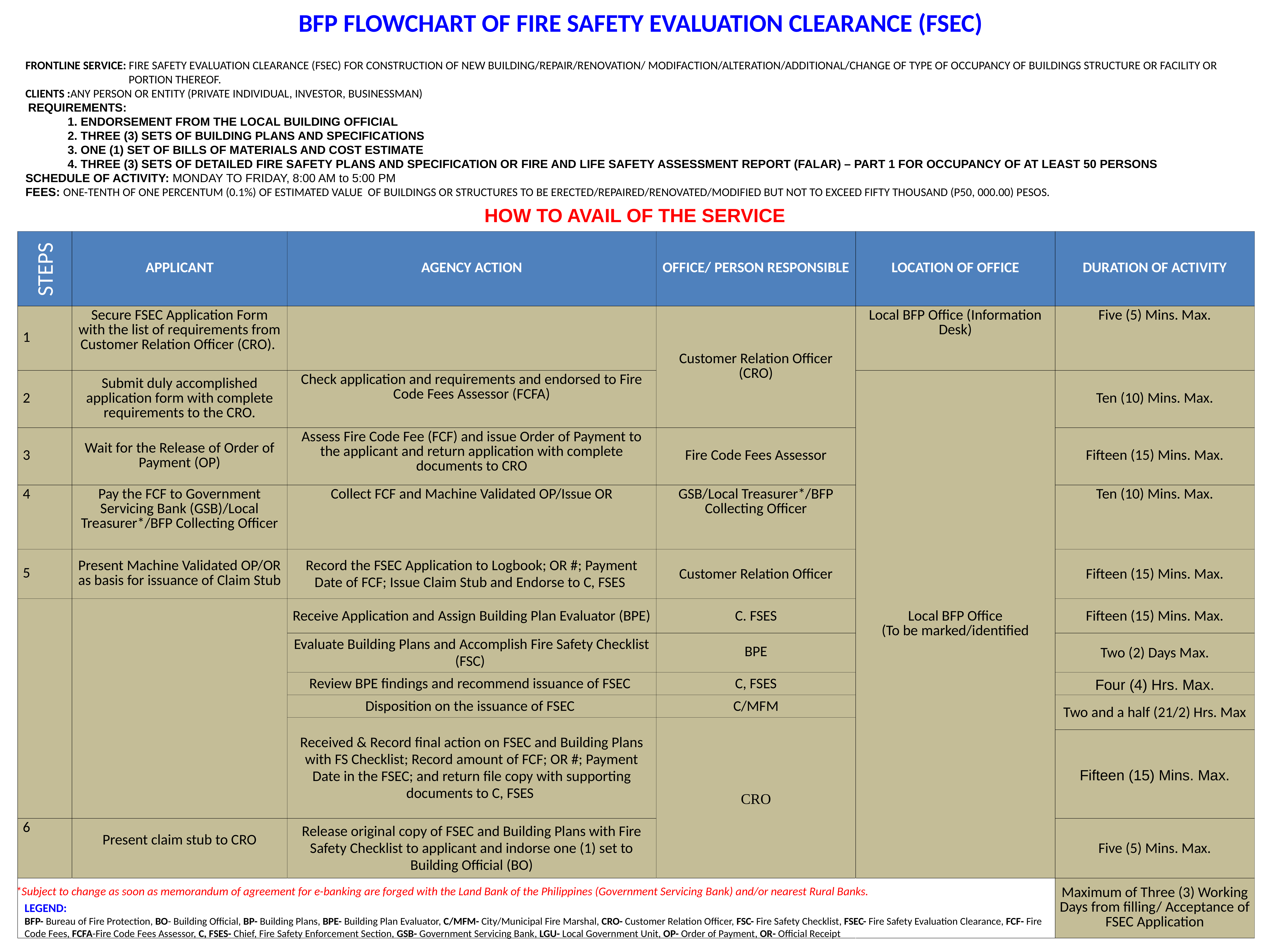

BFP FLOWCHART OF FIRE SAFETY EVALUATION CLEARANCE (FSEC)
FRONTLINE SERVICE: FIRE SAFETY EVALUATION CLEARANCE (FSEC) FOR CONSTRUCTION OF NEW BUILDING/REPAIR/RENOVATION/ MODIFACTION/ALTERATION/ADDITIONAL/CHANGE OF TYPE OF OCCUPANCY OF BUILDINGS STRUCTURE OR FACILITY OR
                                       PORTION THEREOF.
CLIENTS :ANY PERSON OR ENTITY (PRIVATE INDIVIDUAL, INVESTOR, BUSINESSMAN)
 REQUIREMENTS:
	1. ENDORSEMENT FROM THE LOCAL BUILDING OFFICIAL
	2. THREE (3) SETS OF BUILDING PLANS AND SPECIFICATIONS
	3. ONE (1) SET OF BILLS OF MATERIALS AND COST ESTIMATE
 	4. THREE (3) SETS OF DETAILED FIRE SAFETY PLANS AND SPECIFICATION OR FIRE AND LIFE SAFETY ASSESSMENT REPORT (FALAR) – PART 1 FOR OCCUPANCY OF AT LEAST 50 PERSONS
SCHEDULE OF ACTIVITY: MONDAY TO FRIDAY, 8:00 AM to 5:00 PM
FEES: ONE-TENTH OF ONE PERCENTUM (0.1%) OF ESTIMATED VALUE  OF BUILDINGS OR STRUCTURES TO BE ERECTED/REPAIRED/RENOVATED/MODIFIED BUT NOT TO EXCEED FIFTY THOUSAND (P50, 000.00) PESOS.

HOW TO AVAIL OF THE SERVICE
|  | APPLICANT | AGENCY ACTION | OFFICE/ PERSON RESPONSIBLE | LOCATION OF OFFICE | DURATION OF ACTIVITY |
| --- | --- | --- | --- | --- | --- |
| 1 | Secure FSEC Application Form with the list of requirements from Customer Relation Officer (CRO). |  | Customer Relation Officer (CRO) | Local BFP Office (Information Desk) | Five (5) Mins. Max. |
| 2 | Submit duly accomplished application form with complete requirements to the CRO. | Check application and requirements and endorsed to Fire Code Fees Assessor (FCFA) |  | Local BFP Office (To be marked/identified | Ten (10) Mins. Max. |
| 3 | Wait for the Release of Order of Payment (OP) | Assess Fire Code Fee (FCF) and issue Order of Payment to the applicant and return application with complete documents to CRO | Fire Code Fees Assessor |  | Fifteen (15) Mins. Max. |
| 4 | Pay the FCF to Government Servicing Bank (GSB)/Local Treasurer\*/BFP Collecting Officer | Collect FCF and Machine Validated OP/Issue OR | GSB/Local Treasurer\*/BFP Collecting Officer |  | Ten (10) Mins. Max. |
| 5 | Present Machine Validated OP/OR as basis for issuance of Claim Stub | Record the FSEC Application to Logbook; OR #; Payment Date of FCF; Issue Claim Stub and Endorse to C, FSES | Customer Relation Officer |  | Fifteen (15) Mins. Max. |
|  |  | Receive Application and Assign Building Plan Evaluator (BPE) | C. FSES |  | Fifteen (15) Mins. Max. |
|  |  | Evaluate Building Plans and Accomplish Fire Safety Checklist (FSC) | BPE |  |  |
|  |  |  |  |  | Two (2) Days Max. |
|  |  | Review BPE findings and recommend issuance of FSEC | C, FSES |  | Four (4) Hrs. Max. |
|  |  | Disposition on the issuance of FSEC | C/MFM |  | Two and a half (21/2) Hrs. Max |
|  |  | Received & Record final action on FSEC and Building Plans with FS Checklist; Record amount of FCF; OR #; Payment Date in the FSEC; and return file copy with supporting documents to C, FSES | CRO |  |  |
|  |  |  |  |  | Fifteen (15) Mins. Max. |
| 6 | Present claim stub to CRO | Release original copy of FSEC and Building Plans with Fire Safety Checklist to applicant and indorse one (1) set to Building Official (BO) |  |  | Five (5) Mins. Max. |
|  |  |  |  |  | Maximum of Three (3) Working Days from filling/ Acceptance of FSEC Application |
STEPS
*Subject to change as soon as memorandum of agreement for e-banking are forged with the Land Bank of the Philippines (Government Servicing Bank) and/or nearest Rural Banks.
LEGEND:
BFP- Bureau of Fire Protection, BO- Building Official, BP- Building Plans, BPE- Building Plan Evaluator, C/MFM- City/Municipal Fire Marshal, CRO- Customer Relation Officer, FSC- Fire Safety Checklist, FSEC- Fire Safety Evaluation Clearance, FCF- Fire Code Fees, FCFA-Fire Code Fees Assessor, C, FSES- Chief, Fire Safety Enforcement Section, GSB- Government Servicing Bank, LGU- Local Government Unit, OP- Order of Payment, OR- Official Receipt